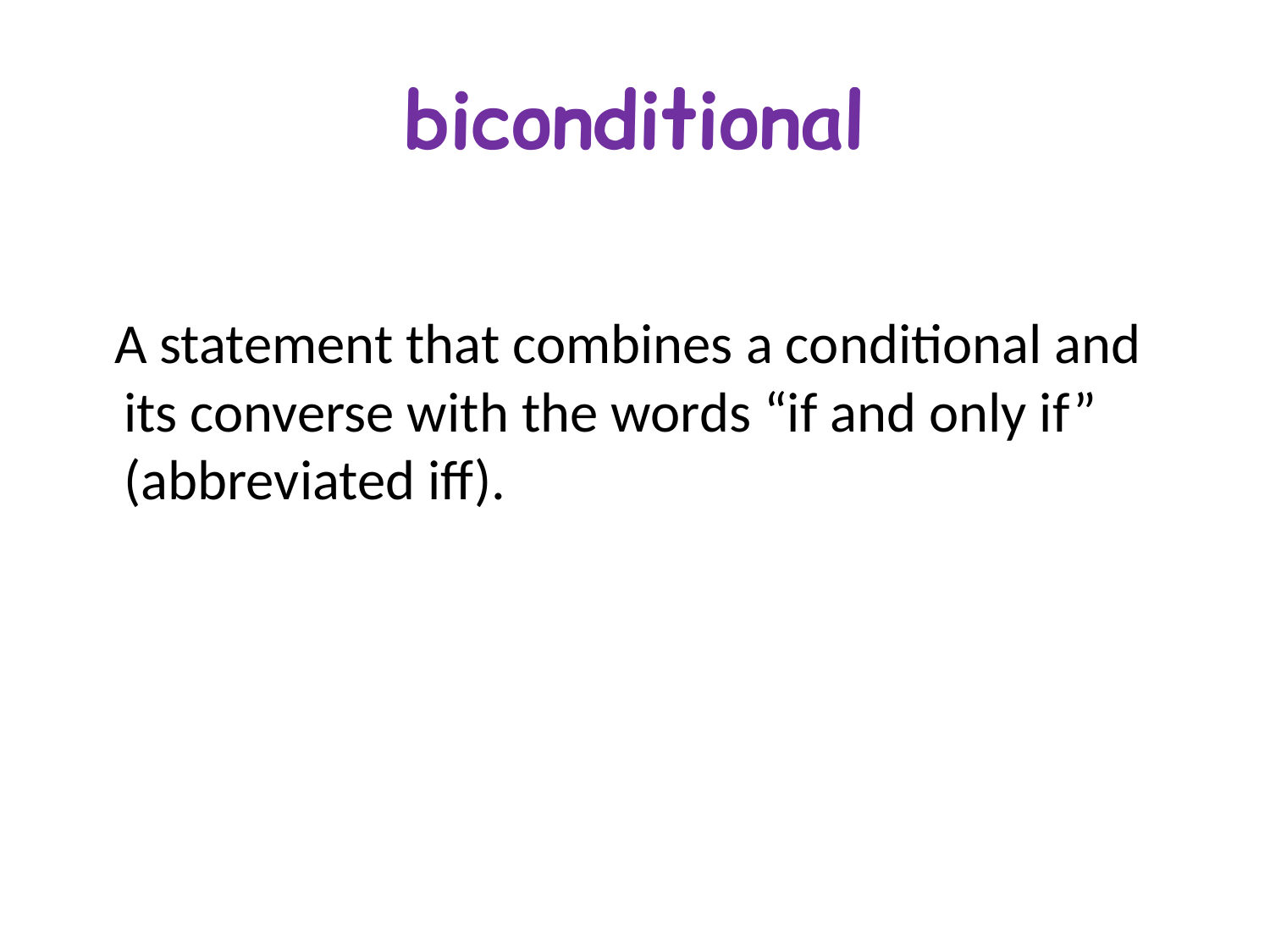

# biconditional

   A statement that combines a conditional and its converse with the words “if and only if” (abbreviated iff).